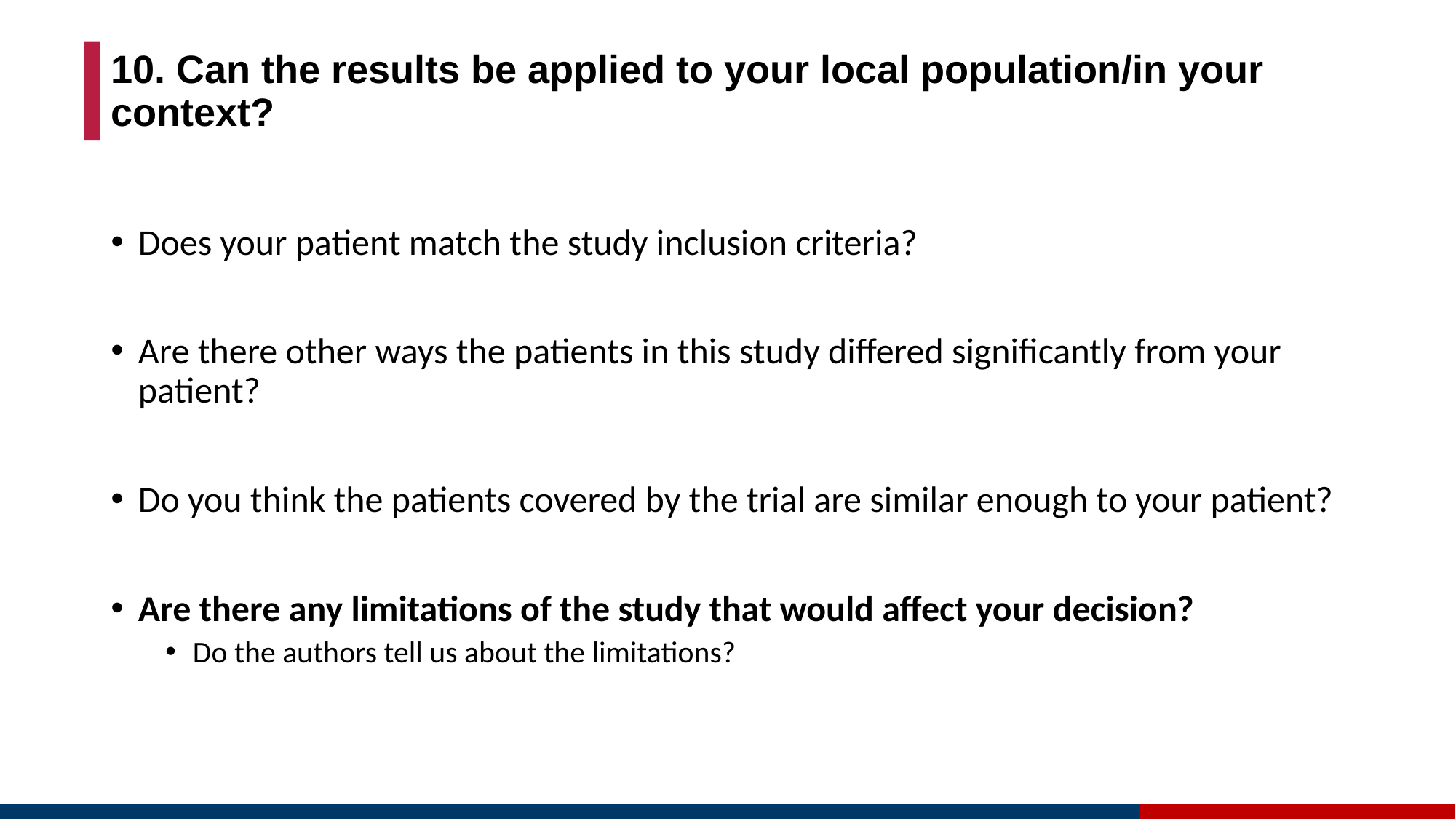

# 10. Can the results be applied to your local population/in your context?
Does your patient match the study inclusion criteria?

Are there other ways the patients in this study differed significantly from your patient?

Do you think the patients covered by the trial are similar enough to your patient?

Are there any limitations of the study that would affect your decision?
Do the authors tell us about the limitations?